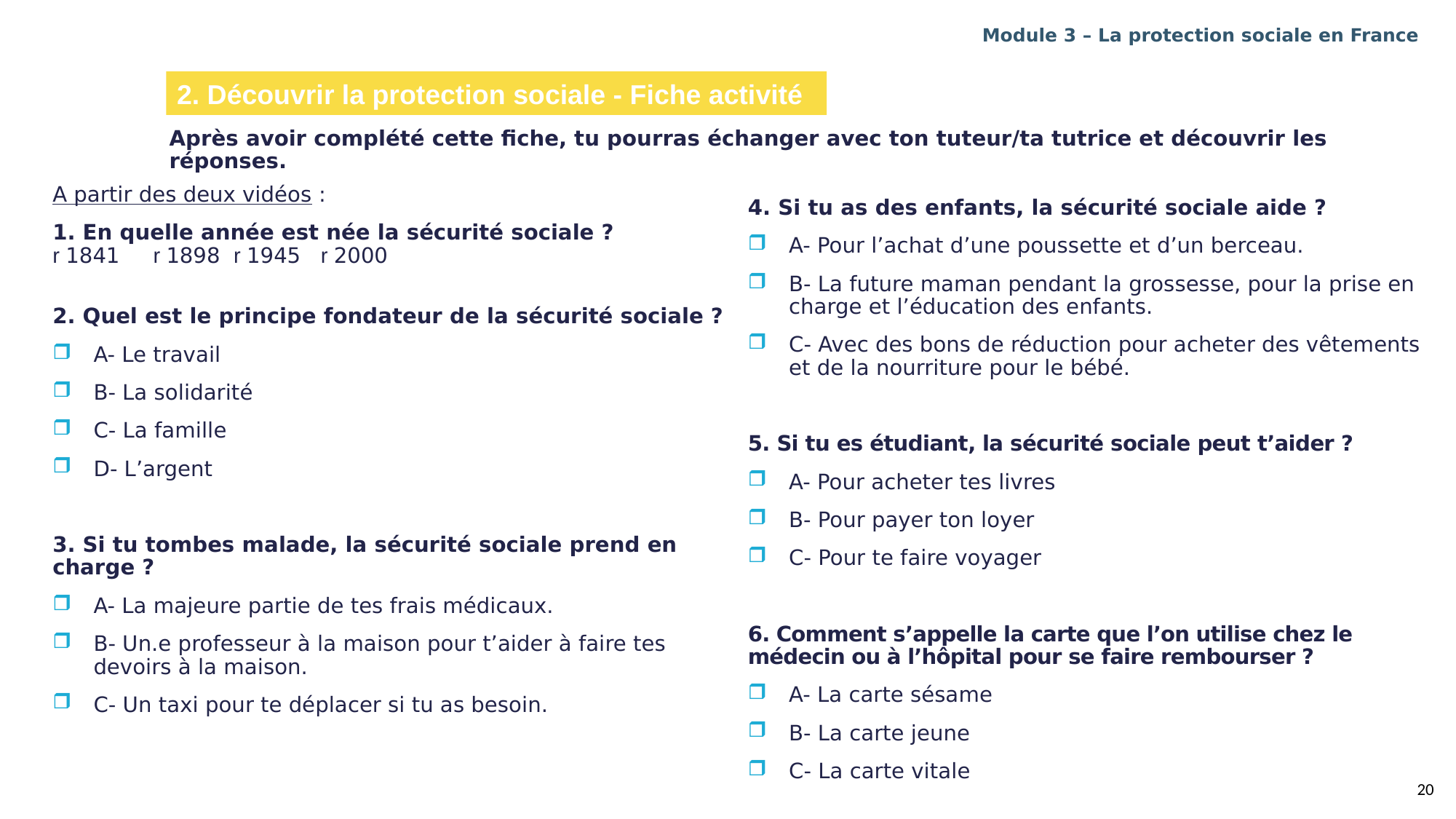

Module 3 – La protection sociale en France
2. Découvrir la protection sociale - Fiche activité
Après avoir complété cette fiche, tu pourras échanger avec ton tuteur/ta tutrice et découvrir les réponses.
A partir des deux vidéos :
1. En quelle année est née la sécurité sociale ?
r 1841     r 1898  r 1945   r 2000

2. Quel est le principe fondateur de la sécurité sociale ?
A- Le travail
B- La solidarité
C- La famille
D- L’argent

3. Si tu tombes malade, la sécurité sociale prend en charge ?
A- La majeure partie de tes frais médicaux.
B- Un.e professeur à la maison pour t’aider à faire tes devoirs à la maison.
C- Un taxi pour te déplacer si tu as besoin.

4. Si tu as des enfants, la sécurité sociale aide ?
A- Pour l’achat d’une poussette et d’un berceau.
B- La future maman pendant la grossesse, pour la prise en charge et l’éducation des enfants.
C- Avec des bons de réduction pour acheter des vêtements et de la nourriture pour le bébé.

5. Si tu es étudiant, la sécurité sociale peut t’aider ?
A- Pour acheter tes livres
B- Pour payer ton loyer
C- Pour te faire voyager

6. Comment s’appelle la carte que l’on utilise chez le médecin ou à l’hôpital pour se faire rembourser ?
A- La carte sésame
B- La carte jeune
C- La carte vitale

20